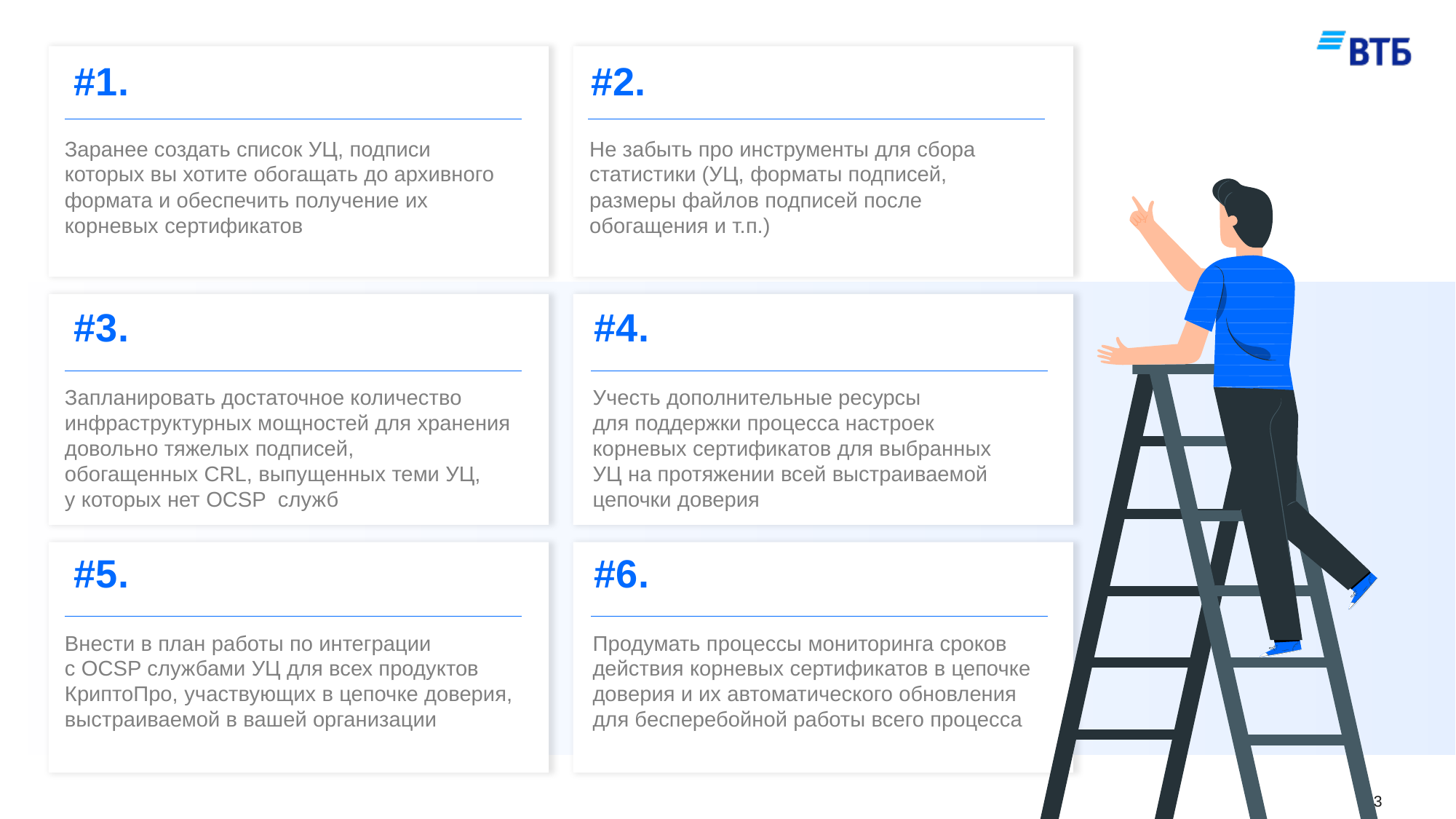

#1.
#2.

Заранее создать список УЦ, подписи которых вы хотите обогащать до архивного формата и обеспечить получение их корневых сертификатов
Не забыть про инструменты для сбора статистики (УЦ, форматы подписей, размеры файлов подписей после обогащения и т.п.)

#3.
#4.

Запланировать достаточное количество инфраструктурных мощностей для хранения довольно тяжелых подписей,
обогащенных CRL, выпущенных теми УЦ,
у которых нет OCSP  служб
Учесть дополнительные ресурсы
для поддержки процесса настроек
корневых сертификатов для выбранных
УЦ на протяжении всей выстраиваемой
цепочки доверия
#5.
#6.
3.

Внести в план работы по интеграции
с OCSP службами УЦ для всех продуктов КриптоПро, участвующих в цепочке доверия, выстраиваемой в вашей организации
Продумать процессы мониторинга сроков действия корневых сертификатов в цепочке доверия и их автоматического обновления для бесперебойной работы всего процесса